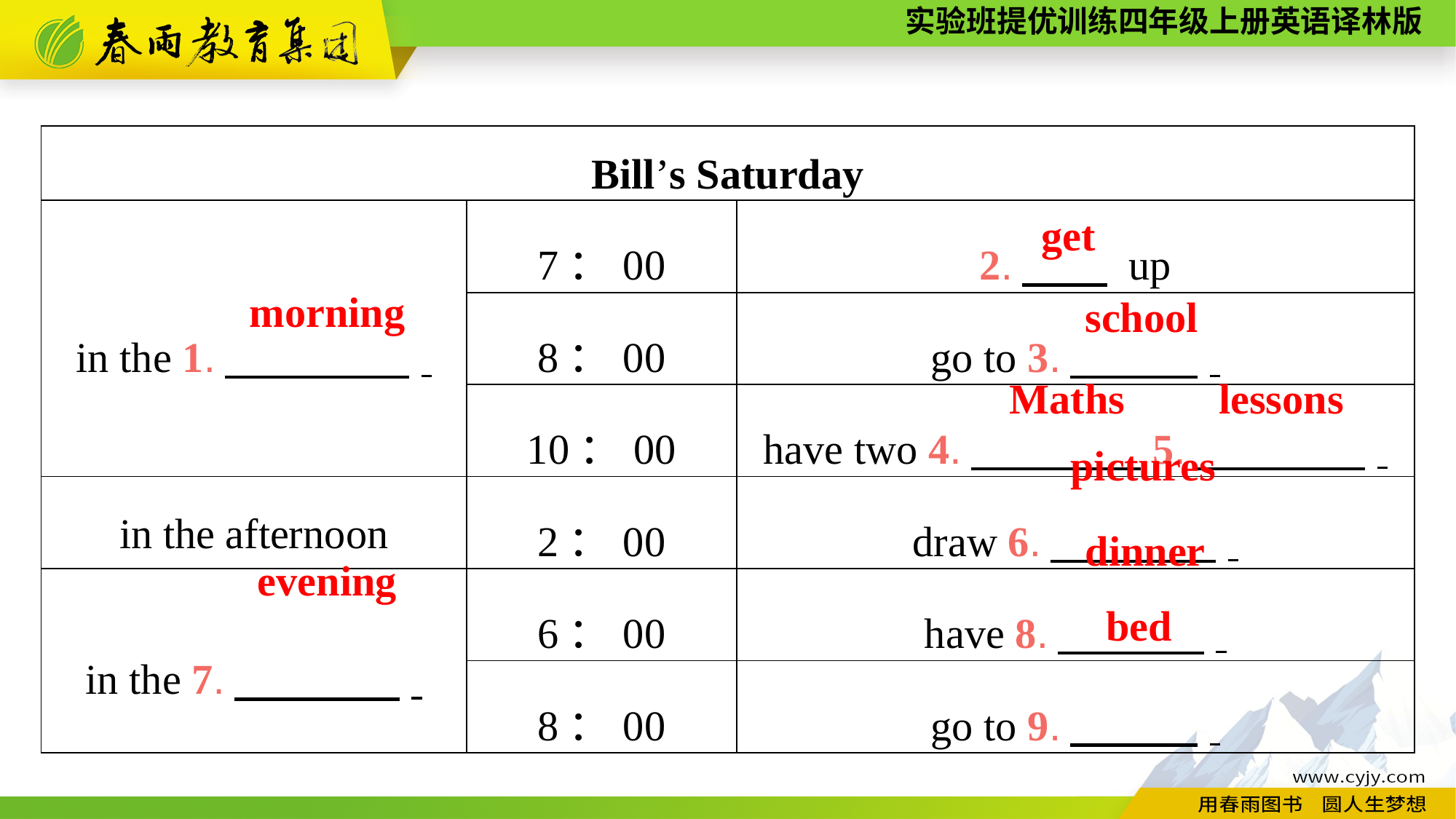

| Bill’s Saturday |  |  |
| --- | --- | --- |
| in the 1.　 　　. | 7：00 | 2.　　 up |
|  | 8：00 | go to 3.　　　. |
|  | 10：00 | have two 4.　　　　5.　　　　. |
| in the afternoon | 2：00 | draw 6.　 　　. |
| in the 7.　　 　. | 6：00 | have 8.　　 　. |
|  | 8：00 | go to 9.　　　. |
get
morning
school
Maths
lessons
pictures
dinner
evening
bed